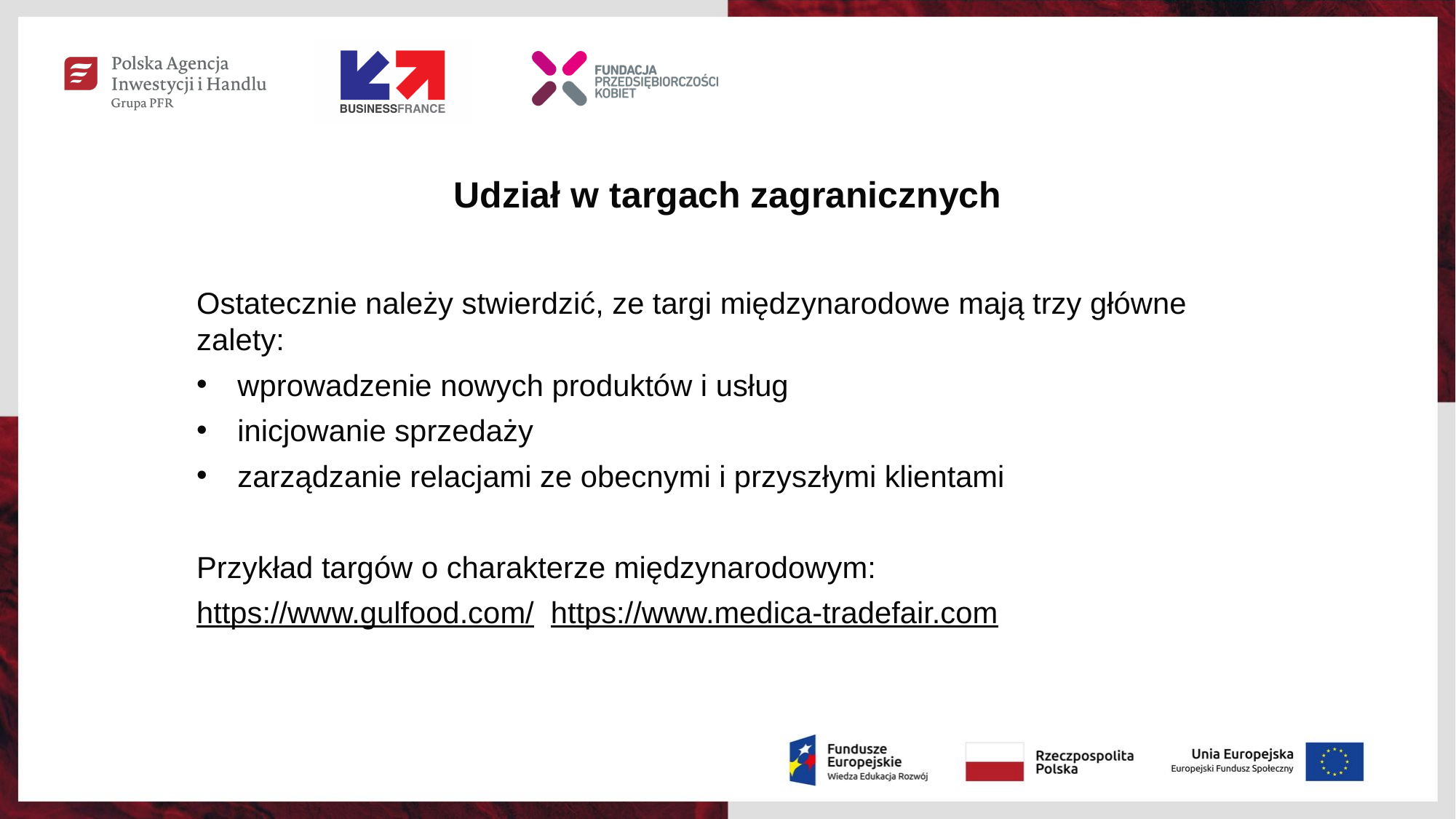

Udział w targach zagranicznych
Ostatecznie należy stwierdzić, ze targi międzynarodowe mają trzy główne zalety:
wprowadzenie nowych produktów i usług
inicjowanie sprzedaży
zarządzanie relacjami ze obecnymi i przyszłymi klientami

Przykład targów o charakterze międzynarodowym:
https://www.gulfood.com/  https://www.medica-tradefair.com